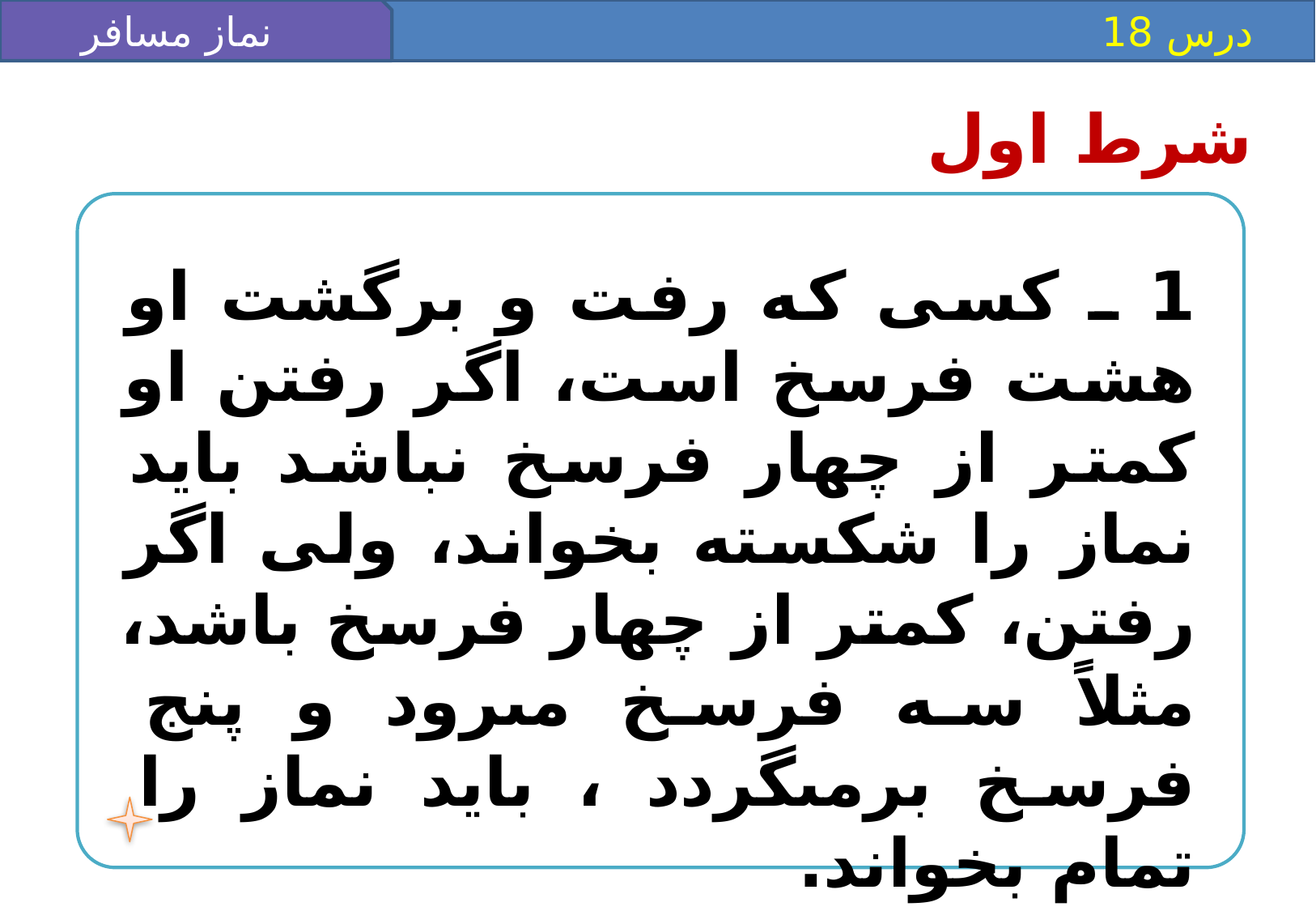

نماز مسافر (1)
 درس 18
شرط اول

1 ـ كسى كه رفت و برگشت او هشت فرسخ است، اگر رفتن او كمتر از چهار فرسخ نباشد بايد نماز را شكسته بخواند، ولى اگر رفتن، كمتر از چهار فرسخ باشد، مثلاً سه فرسخ مى‏رود و پنج فرسخ برمى‏گردد ، بايد نماز را تمام بخواند.